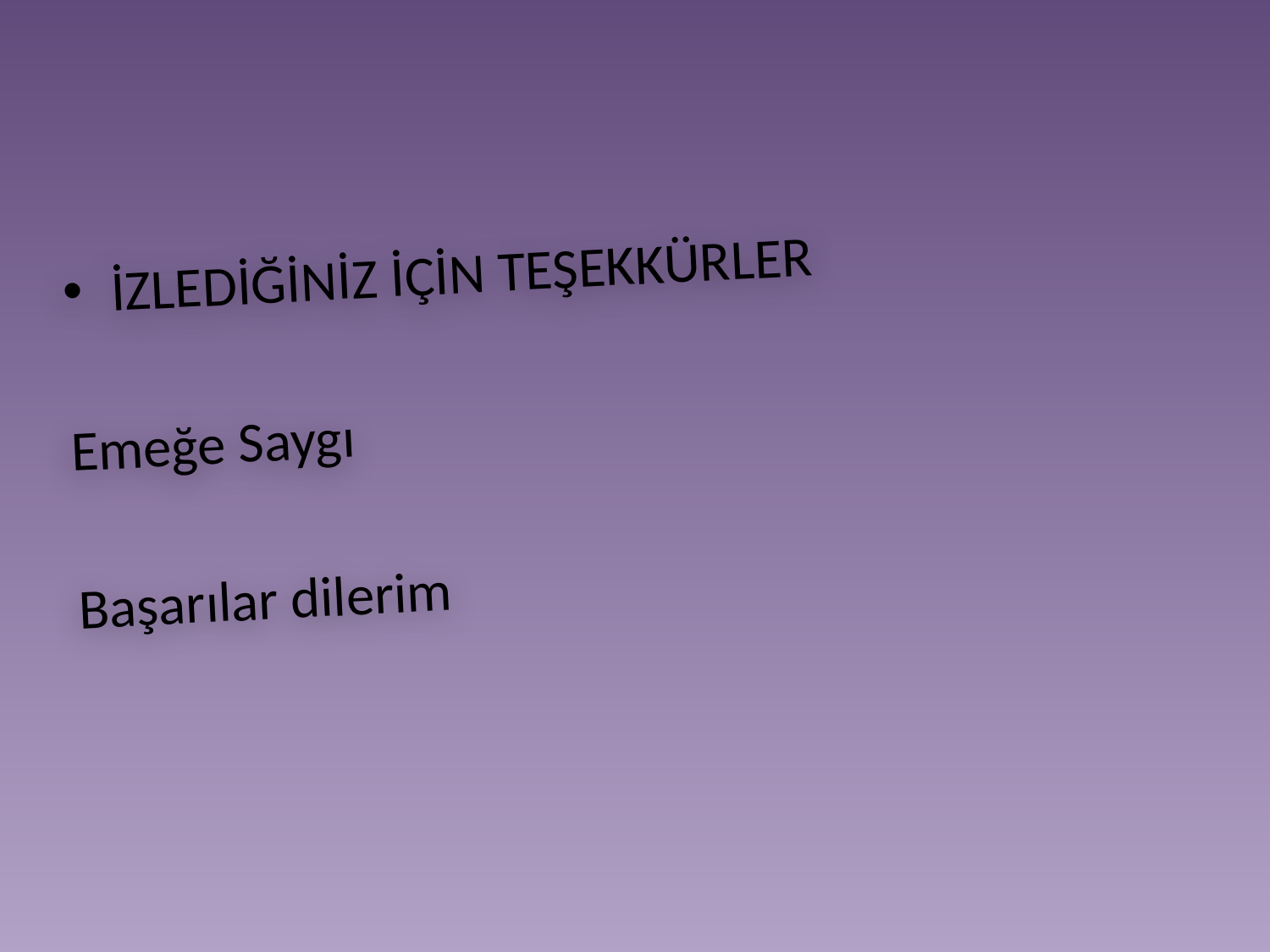

İZLEDİĞİNİZ İÇİN TEŞEKKÜRLER

Emeğe Saygı

Başarılar dilerim